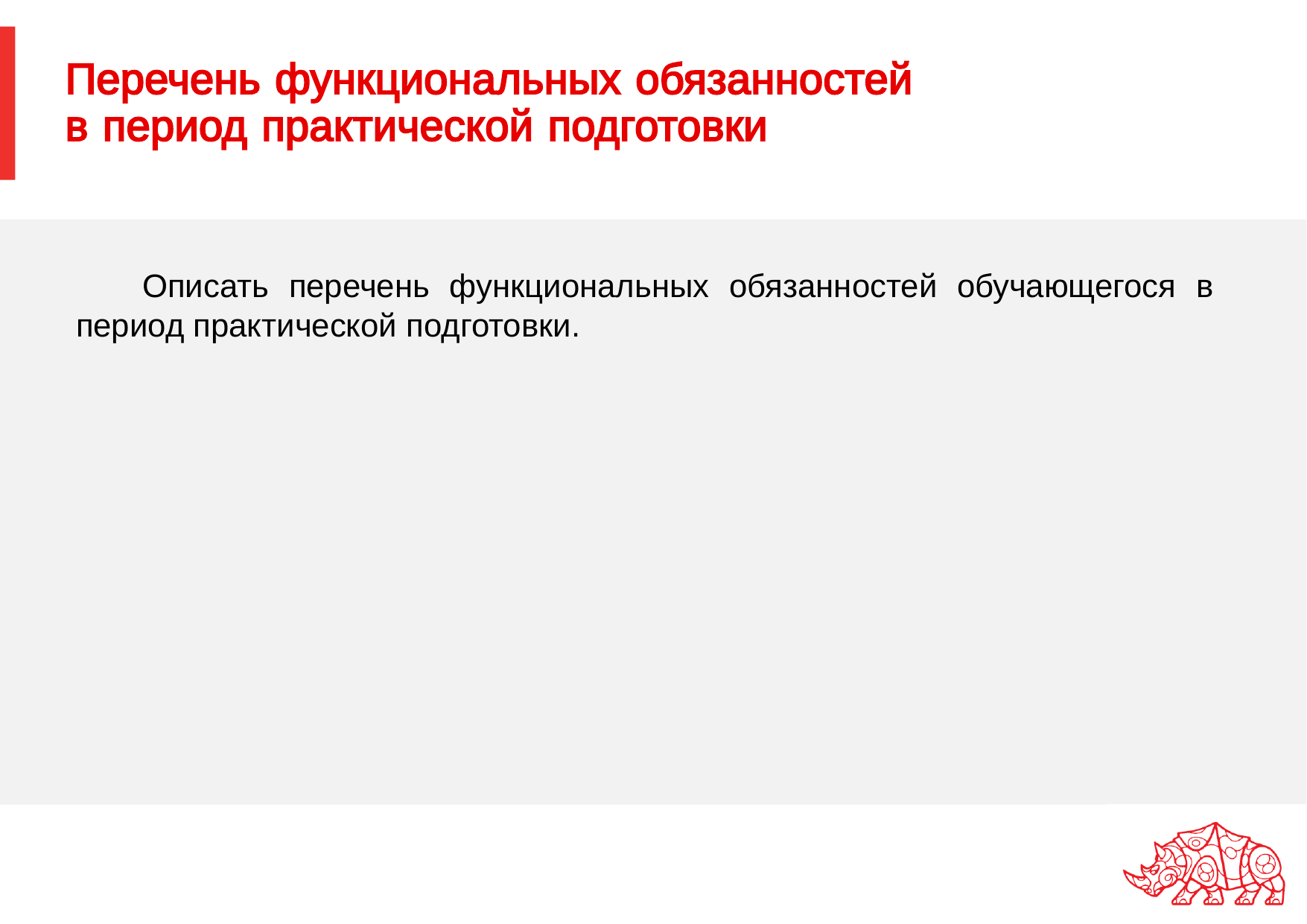

# Перечень функциональных обязанностей в период практической подготовки
Описать перечень функциональных обязанностей обучающегося в период практической подготовки.